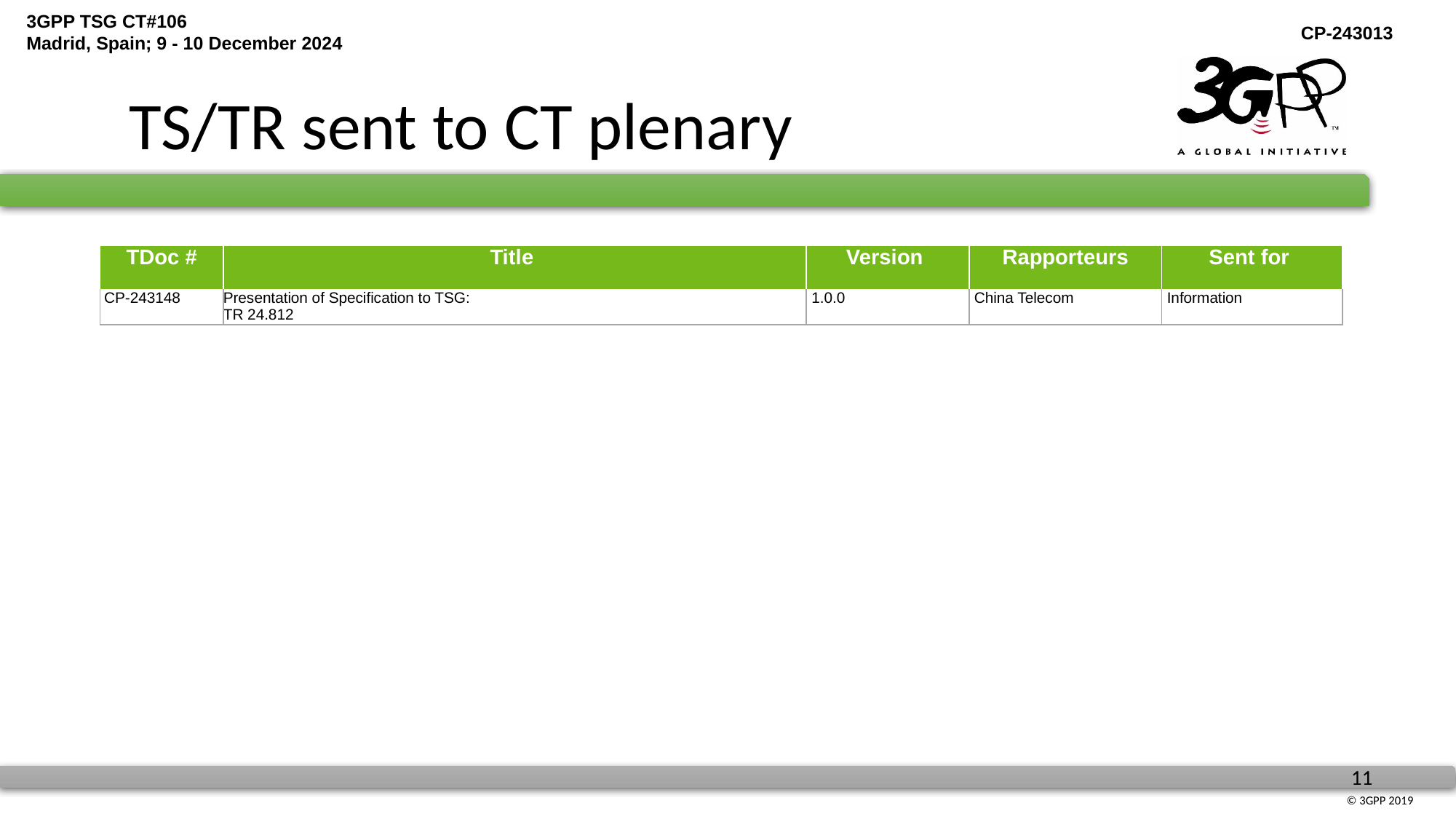

# TS/TR sent to CT plenary
| TDoc # | Title | Version | Rapporteurs | Sent for |
| --- | --- | --- | --- | --- |
| CP-243148 | Presentation of Specification to TSG: TR 24.812 | 1.0.0 | China Telecom | Information |